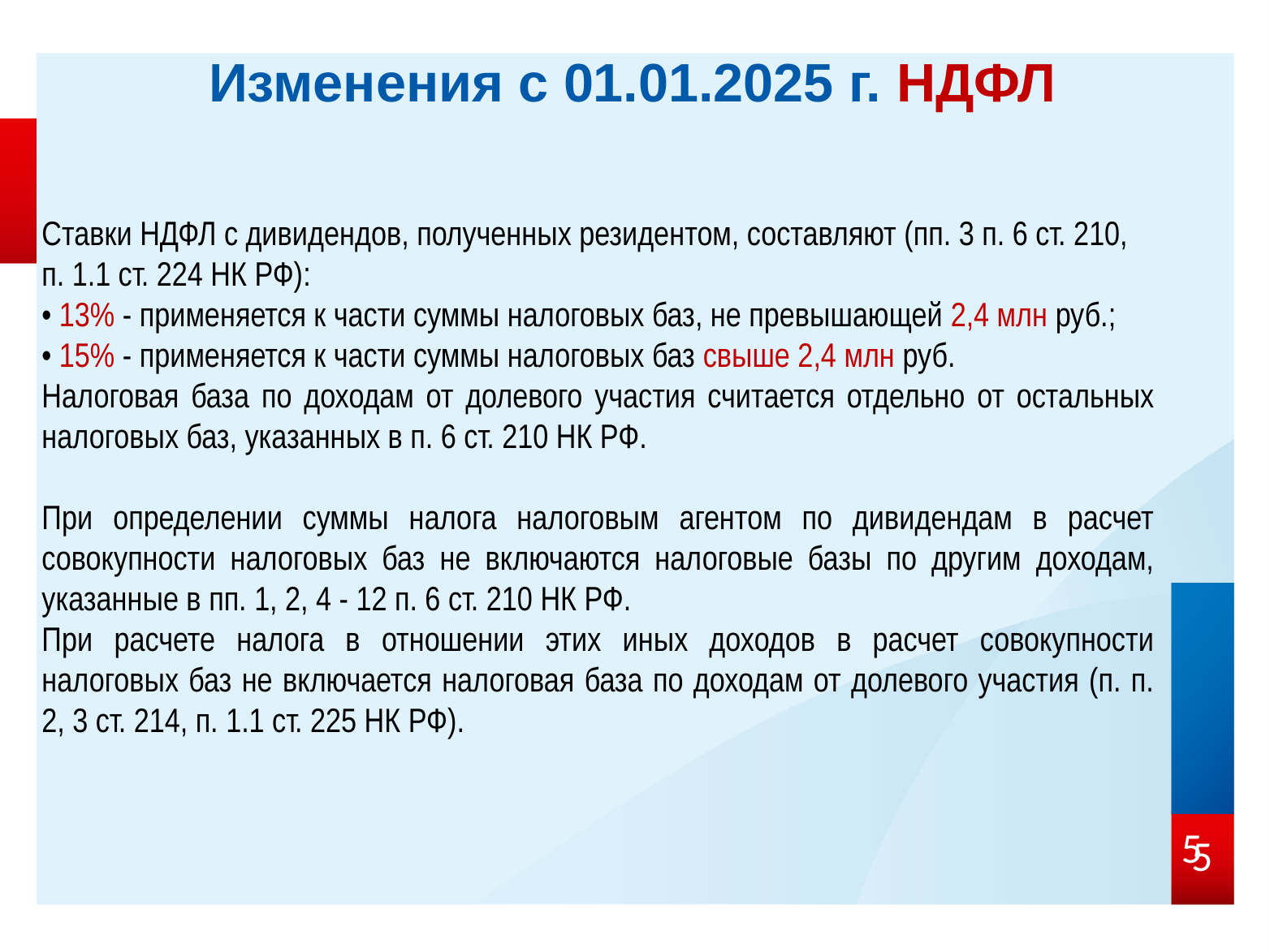

Изменения с 01.01.2025 г. НДФЛ
Ставки НДФЛ с дивидендов, полученных резидентом, составляют (пп. 3 п. 6 ст. 210, п. 1.1 ст. 224 НК РФ):
• 13% - применяется к части суммы налоговых баз, не превышающей 2,4 млн руб.;
• 15% - применяется к части суммы налоговых баз свыше 2,4 млн руб.
Налоговая база по доходам от долевого участия считается отдельно от остальных налоговых баз, указанных в п. 6 ст. 210 НК РФ.

При определении суммы налога налоговым агентом по дивидендам в расчет совокупности налоговых баз не включаются налоговые базы по другим доходам, указанные в пп. 1, 2, 4 - 12 п. 6 ст. 210 НК РФ.
При расчете налога в отношении этих иных доходов в расчет совокупности налоговых баз не включается налоговая база по доходам от долевого участия (п. п. 2, 3 ст. 214, п. 1.1 ст. 225 НК РФ).

5
5